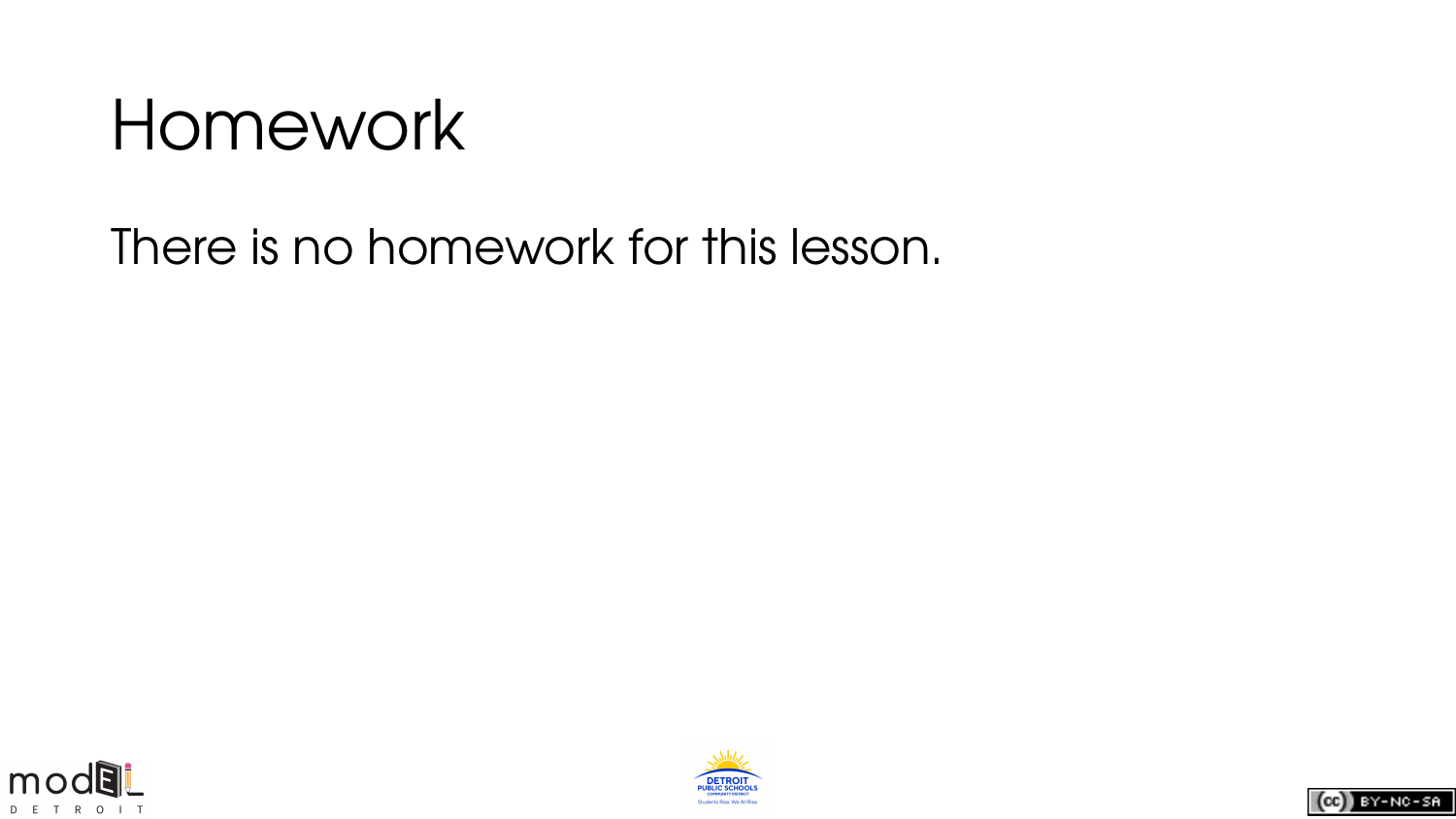

# Homework
There is no homework for this lesson.